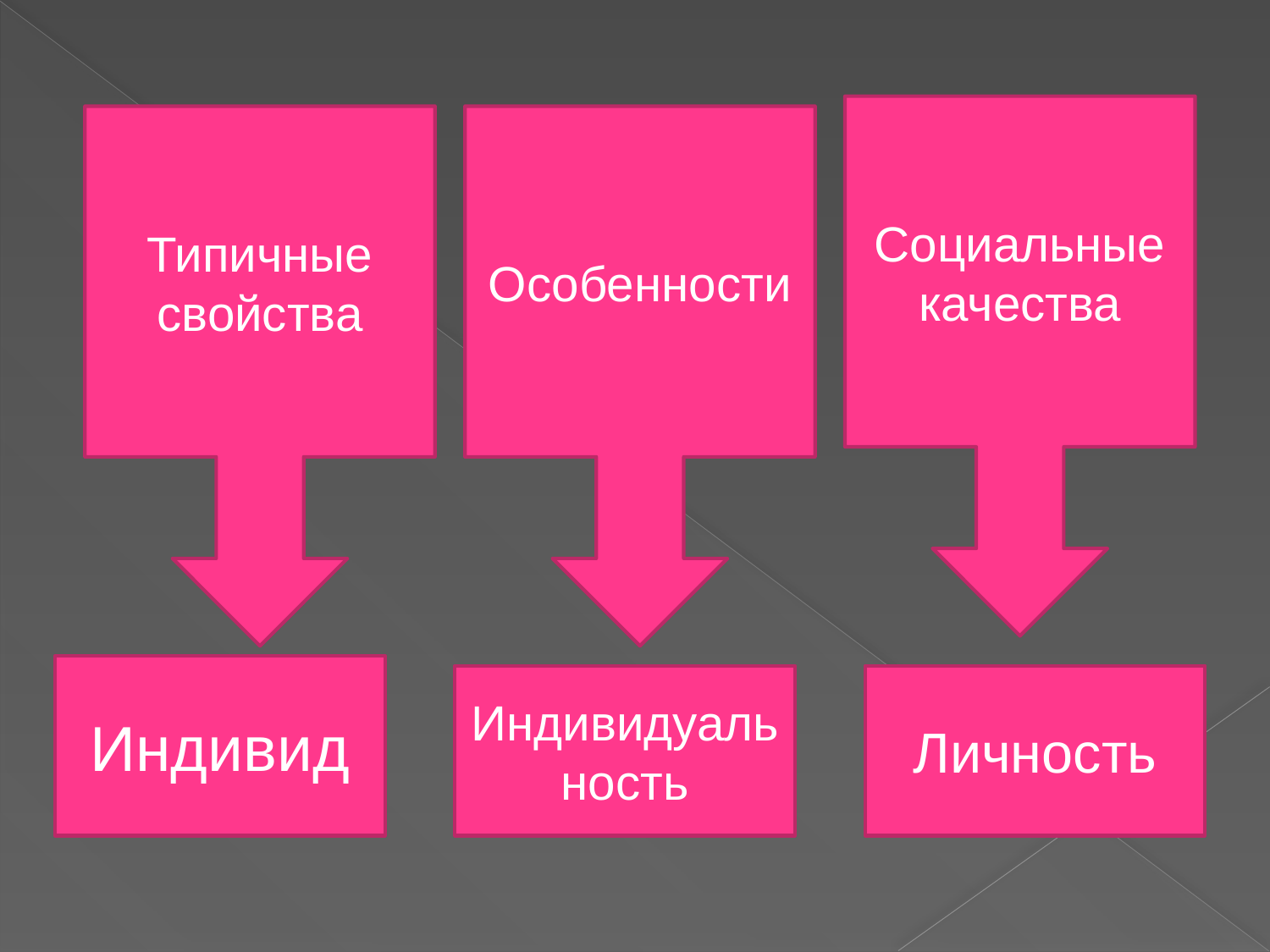

Социальные качества
Типичные свойства
Особенности
Индивид
Индивидуальность
Личность